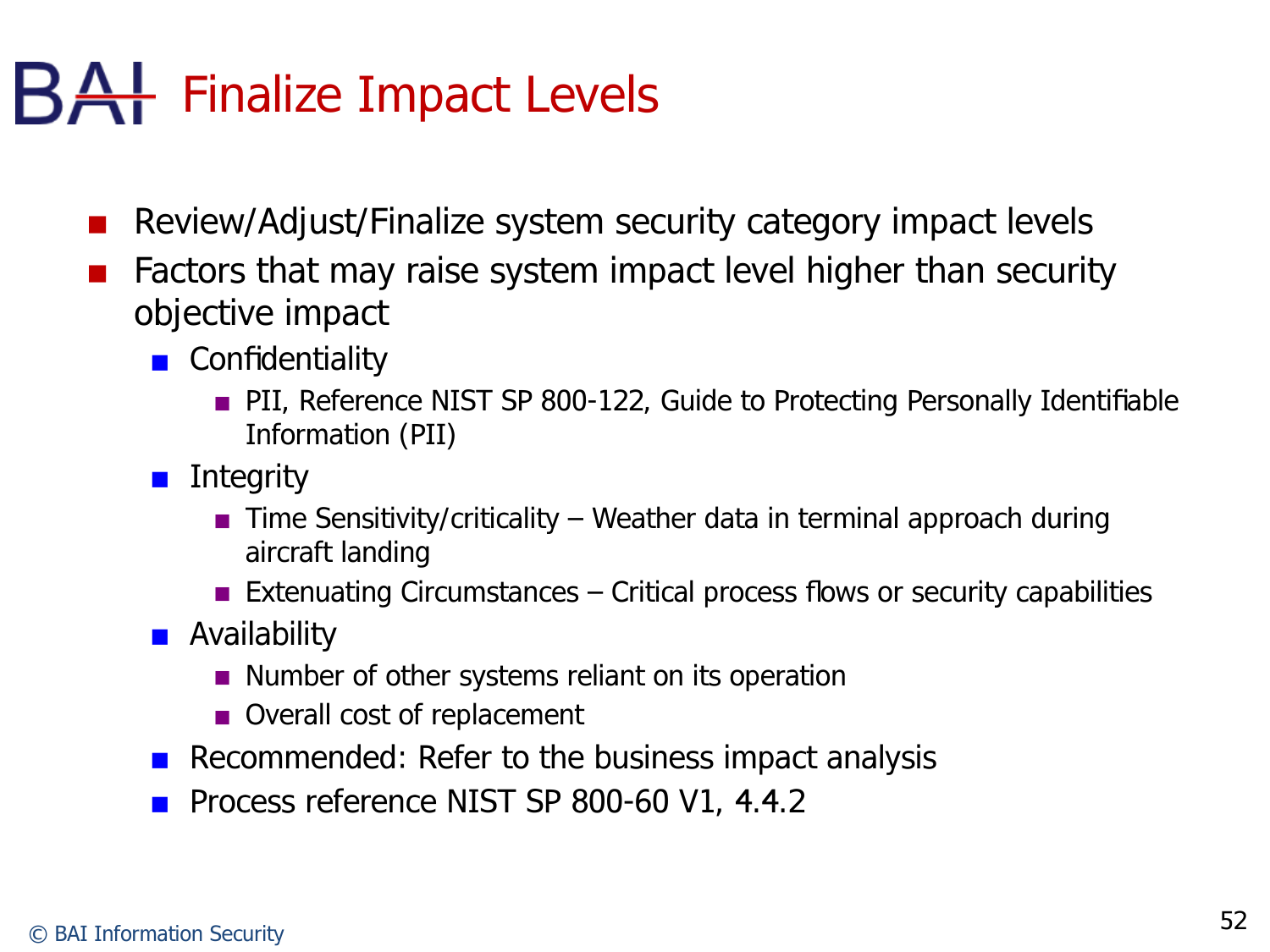

# Finalize Impact Levels
Review/Adjust/Finalize system security category impact levels
Factors that may raise system impact level higher than security objective impact
Confidentiality
PII, Reference NIST SP 800-122, Guide to Protecting Personally Identifiable Information (PII)
Integrity
Time Sensitivity/criticality – Weather data in terminal approach during aircraft landing
Extenuating Circumstances – Critical process flows or security capabilities
Availability
Number of other systems reliant on its operation
Overall cost of replacement
Recommended: Refer to the business impact analysis
Process reference NIST SP 800-60 V1, 4.4.2

Categorize the system – Impact Values